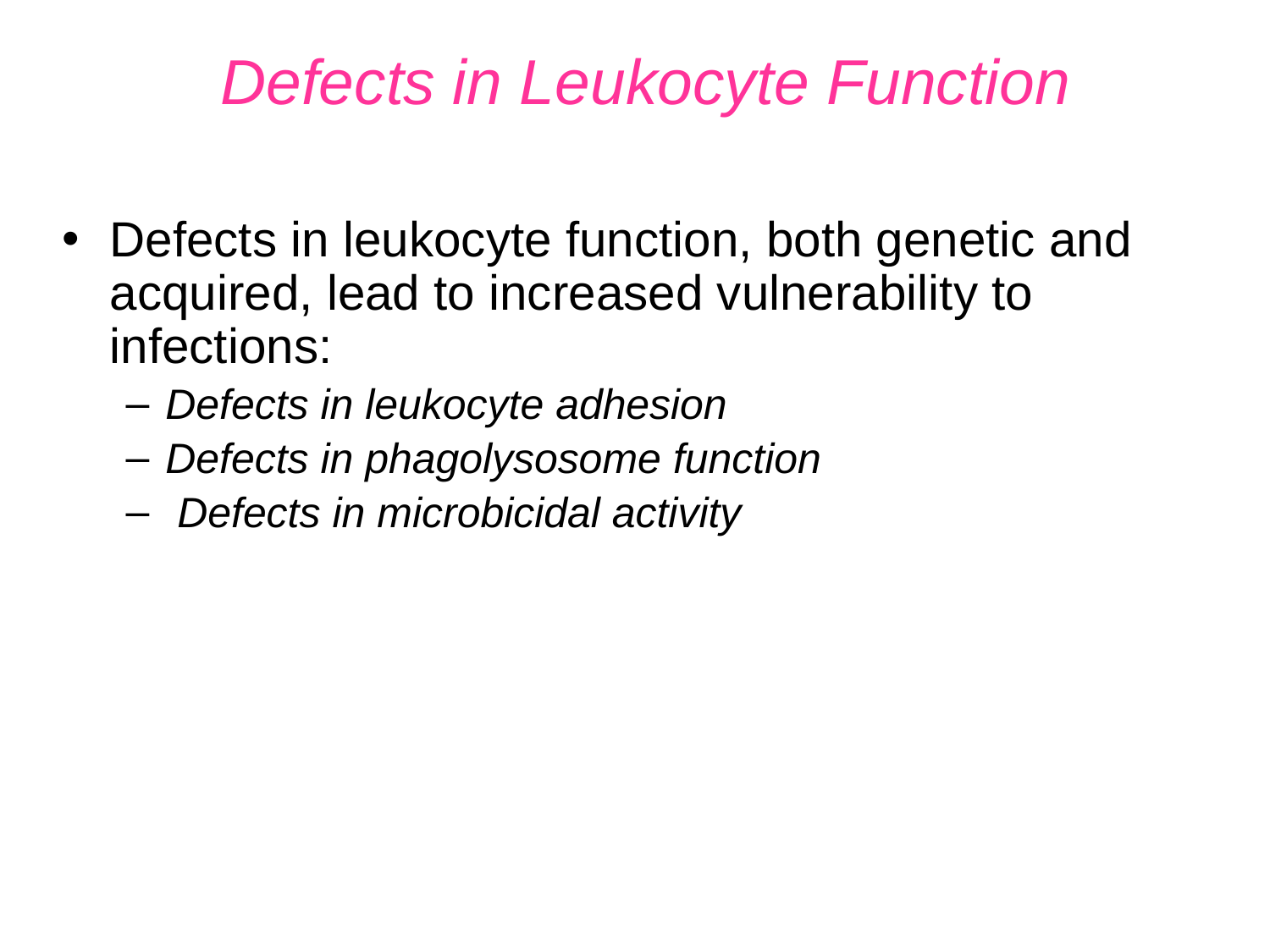

# Defects in Leukocyte Function
Defects in leukocyte function, both genetic and acquired, lead to increased vulnerability to infections:
Defects in leukocyte adhesion
Defects in phagolysosome function
 Defects in microbicidal activity